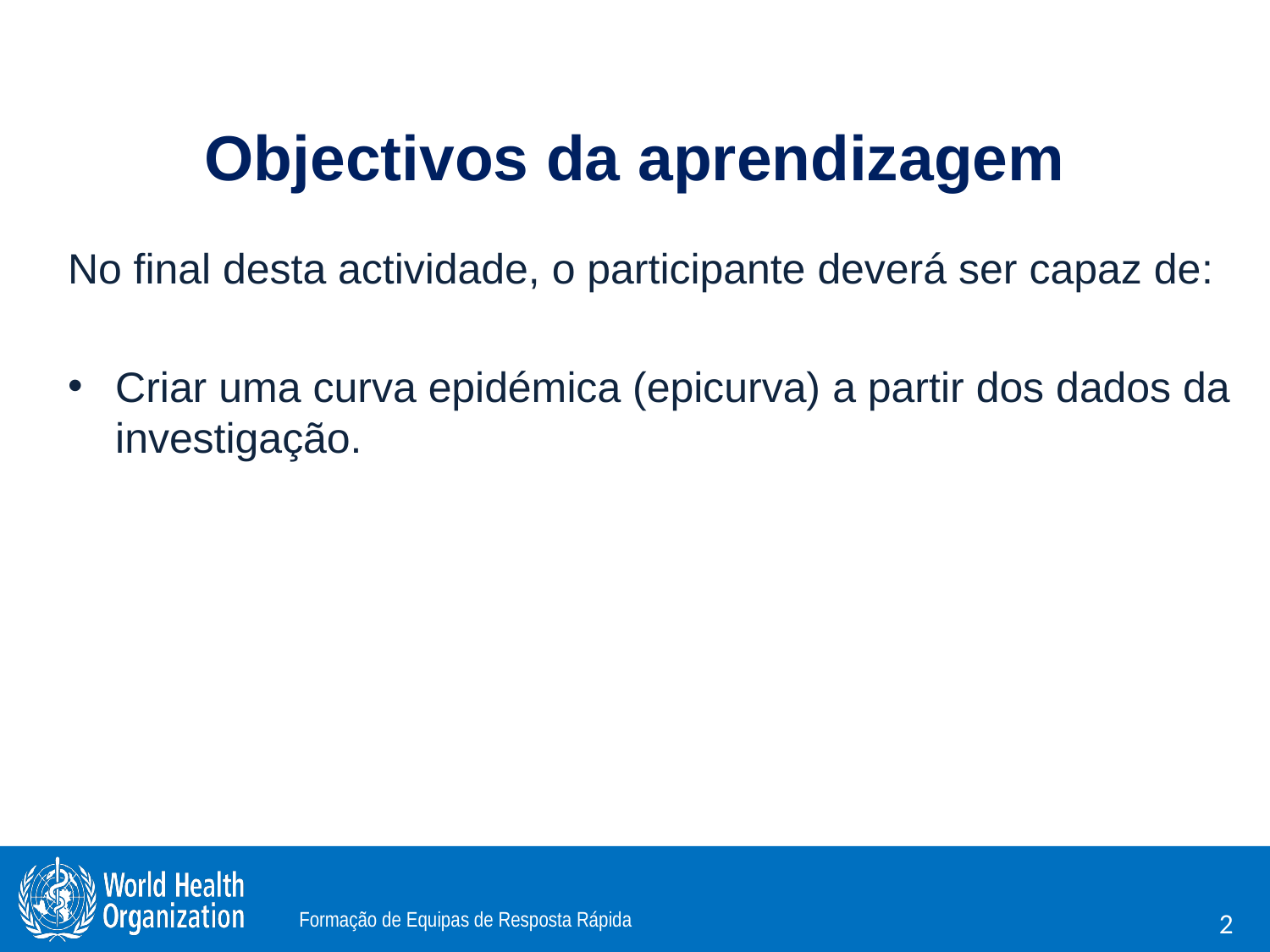

# Objectivos da aprendizagem

No final desta actividade, o participante deverá ser capaz de:

Criar uma curva epidémica (epicurva) a partir dos dados da investigação.